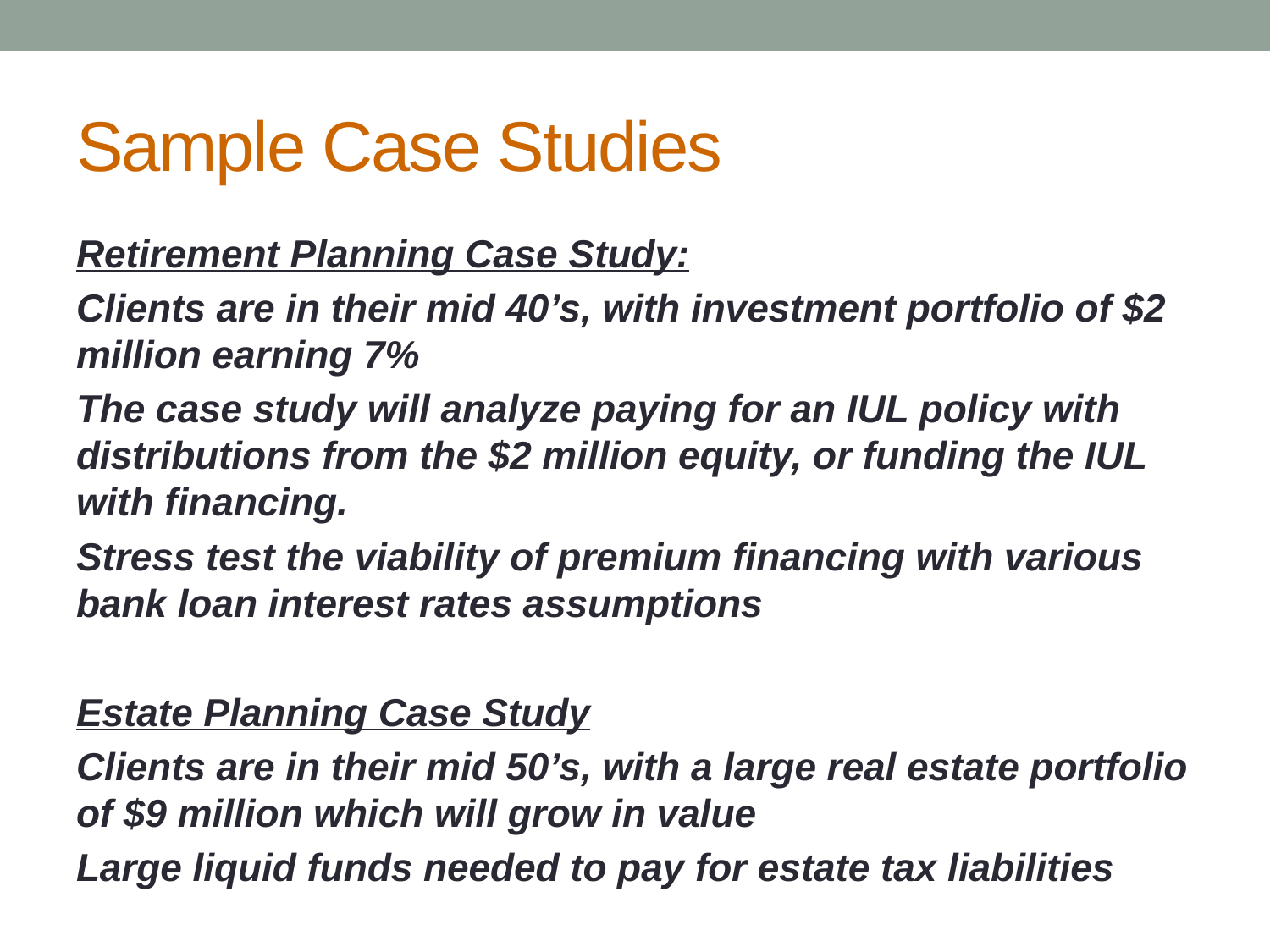

# Sample Case Studies
Retirement Planning Case Study:
Clients are in their mid 40’s, with investment portfolio of $2 million earning 7%
The case study will analyze paying for an IUL policy with distributions from the $2 million equity, or funding the IUL with financing.
Stress test the viability of premium financing with various bank loan interest rates assumptions

Estate Planning Case Study
Clients are in their mid 50’s, with a large real estate portfolio of $9 million which will grow in value
Large liquid funds needed to pay for estate tax liabilities